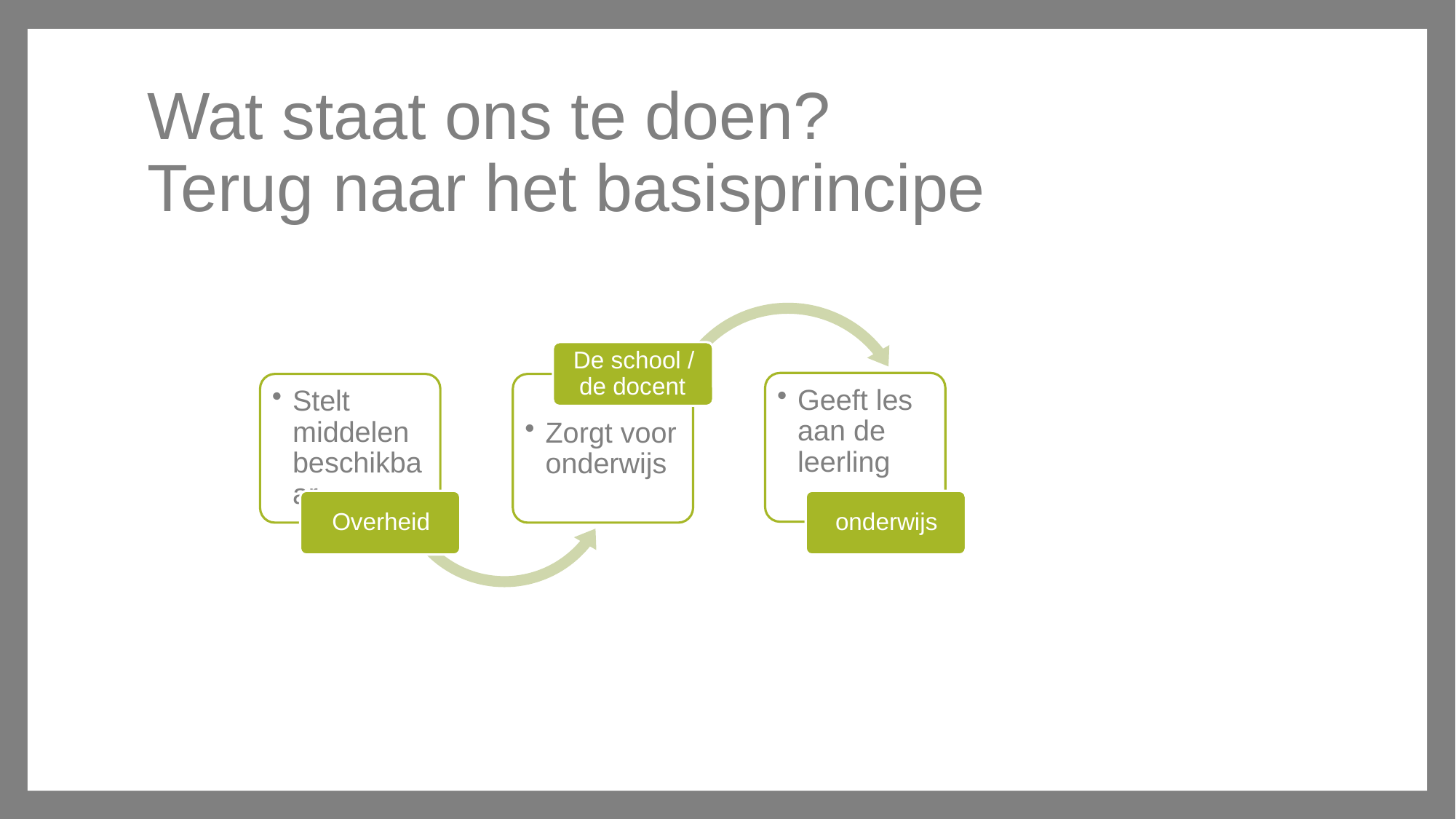

# Wat staat ons te doen? Terug naar het basisprincipe
Stelt middelen beschikbaar
Overheid
Zorgt voor onderwijs
De school / de docent
Geeft les aan de leerling
onderwijs